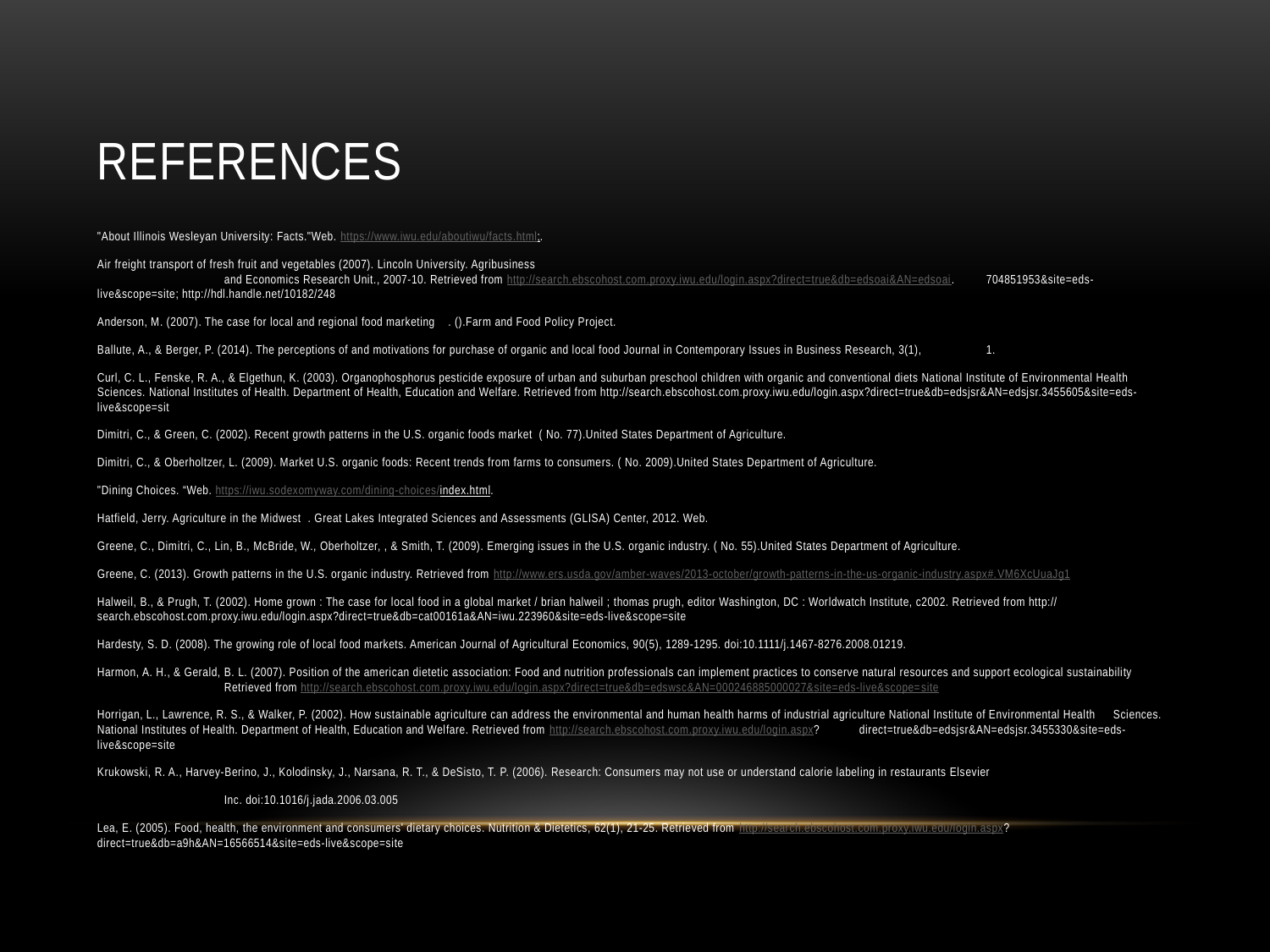

# References
"About Illinois Wesleyan University: Facts."Web. https://www.iwu.edu/aboutiwu/facts.html;.
Air freight transport of fresh fruit and vegetables (2007). Lincoln University. Agribusiness
	and Economics Research Unit., 2007-10. Retrieved from http://search.ebscohost.com.proxy.iwu.edu/login.aspx?direct=true&db=edsoai&AN=edsoai.	704851953&site=eds-live&scope=site; http://hdl.handle.net/10182/248
Anderson, M. (2007). The case for local and regional food marketing    . ().Farm and Food Policy Project.
Ballute, A., & Berger, P. (2014). The perceptions of and motivations for purchase of organic and local food Journal in Contemporary Issues in Business Research, 3(1), 	1.
Curl, C. L., Fenske, R. A., & Elgethun, K. (2003). Organophosphorus pesticide exposure of urban and suburban preschool children with organic and conventional diets National Institute of Environmental Health Sciences. National Institutes of Health. Department of Health, Education and Welfare. Retrieved from http://search.ebscohost.com.proxy.iwu.edu/login.aspx?direct=true&db=edsjsr&AN=edsjsr.3455605&site=eds-live&scope=sit
Dimitri, C., & Green, C. (2002). Recent growth patterns in the U.S. organic foods market  ( No. 77).United States Department of Agriculture.
Dimitri, C., & Oberholtzer, L. (2009). Market U.S. organic foods: Recent trends from farms to consumers. ( No. 2009).United States Department of Agriculture.
"Dining Choices. “Web. https://iwu.sodexomyway.com/dining-choices/index.html.
Hatfield, Jerry. Agriculture in the Midwest  . Great Lakes Integrated Sciences and Assessments (GLISA) Center, 2012. Web.
Greene, C., Dimitri, C., Lin, B., McBride, W., Oberholtzer, , & Smith, T. (2009). Emerging issues in the U.S. organic industry. ( No. 55).United States Department of Agriculture.
Greene, C. (2013). Growth patterns in the U.S. organic industry. Retrieved from http://www.ers.usda.gov/amber-waves/2013-october/growth-patterns-in-the-us-organic-industry.aspx#.VM6XcUuaJg1
Halweil, B., & Prugh, T. (2002). Home grown : The case for local food in a global market / brian halweil ; thomas prugh, editor Washington, DC : Worldwatch Institute, c2002. Retrieved from http://	search.ebscohost.com.proxy.iwu.edu/login.aspx?direct=true&db=cat00161a&AN=iwu.223960&site=eds-live&scope=site
Hardesty, S. D. (2008). The growing role of local food markets. American Journal of Agricultural Economics, 90(5), 1289-1295. doi:10.1111/j.1467-8276.2008.01219.
Harmon, A. H., & Gerald, B. L. (2007). Position of the american dietetic association: Food and nutrition professionals can implement practices to conserve natural resources and support ecological sustainability 	Retrieved from http://search.ebscohost.com.proxy.iwu.edu/login.aspx?direct=true&db=edswsc&AN=000246885000027&site=eds-live&scope=site
Horrigan, L., Lawrence, R. S., & Walker, P. (2002). How sustainable agriculture can address the environmental and human health harms of industrial agriculture National Institute of Environmental Health 	Sciences. National Institutes of Health. Department of Health, Education and Welfare. Retrieved from http://search.ebscohost.com.proxy.iwu.edu/login.aspx?	direct=true&db=edsjsr&AN=edsjsr.3455330&site=eds-live&scope=site
Krukowski, R. A., Harvey-Berino, J., Kolodinsky, J., Narsana, R. T., & DeSisto, T. P. (2006). Research: Consumers may not use or understand calorie labeling in restaurants Elsevier
	Inc. doi:10.1016/j.jada.2006.03.005
Lea, E. (2005). Food, health, the environment and consumers' dietary choices. Nutrition & Dietetics, 62(1), 21-25. Retrieved from http://search.ebscohost.com.proxy.iwu.edu/login.aspx?	direct=true&db=a9h&AN=16566514&site=eds-live&scope=site